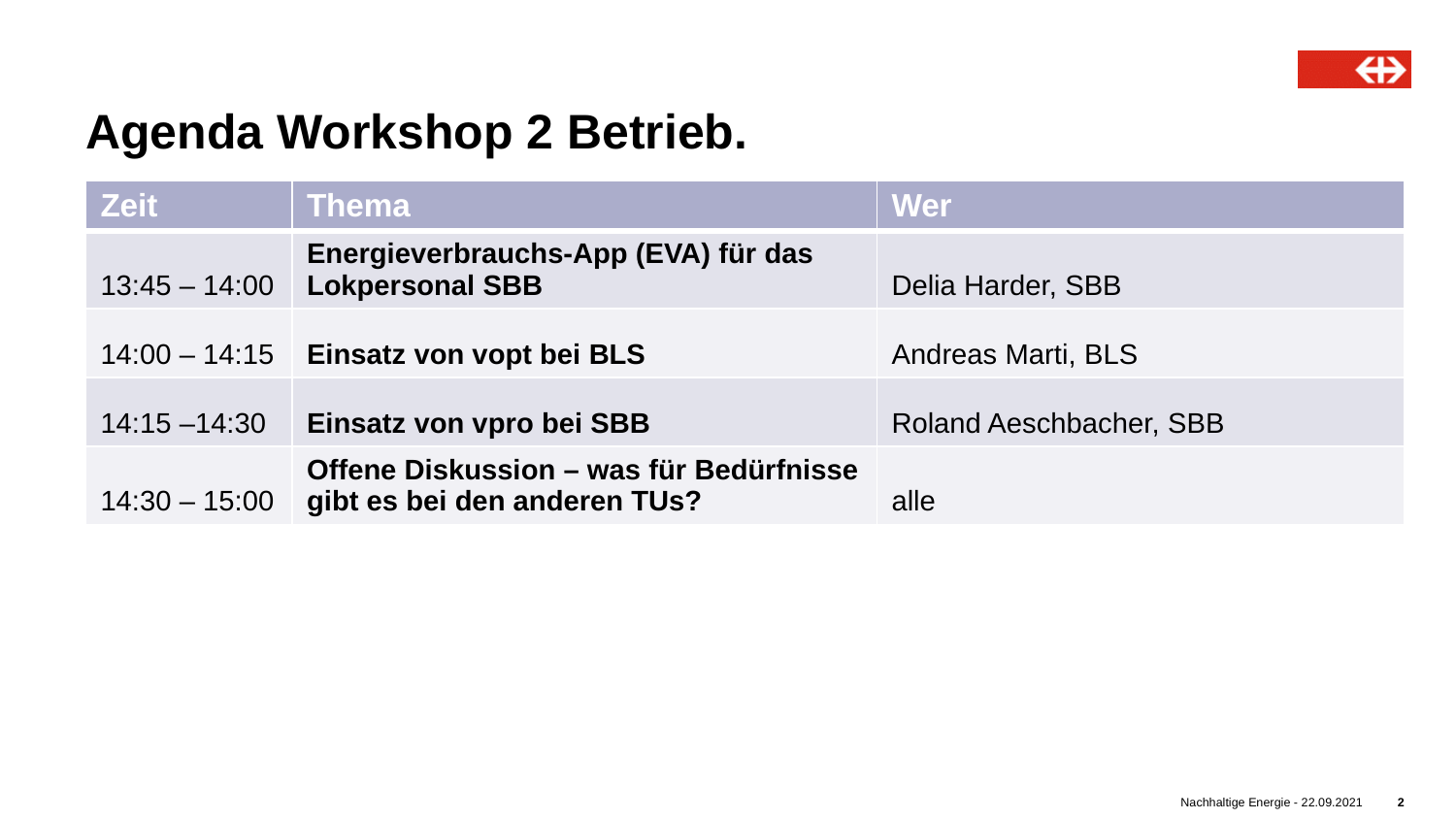

# Agenda Workshop 2 Betrieb.
| Zeit | Thema | Wer |
| --- | --- | --- |
| 13:45 – 14:00 | Energieverbrauchs-App (EVA) für das Lokpersonal SBB | Delia Harder, SBB |
| 14:00 – 14:15 | Einsatz von vopt bei BLS | Andreas Marti, BLS |
| 14:15 –14:30 | Einsatz von vpro bei SBB | Roland Aeschbacher, SBB |
| 14:30 – 15:00 | Offene Diskussion – was für Bedürfnisse gibt es bei den anderen TUs? | alle |

Nachhaltige Energie - 22.09.2021
2